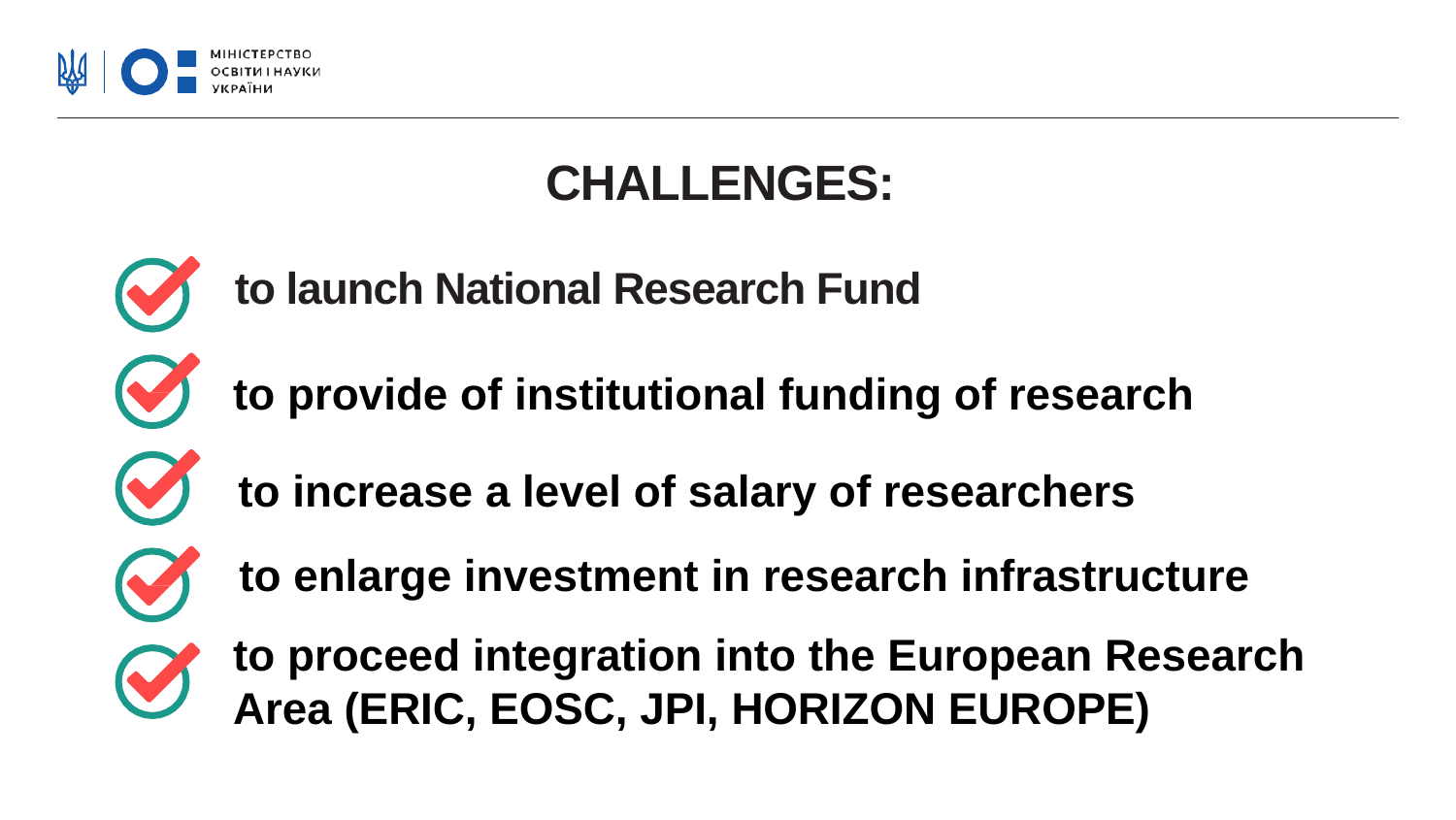

# CHALLENGES:

to launch National Research Fund

to provide of institutional funding of research

to increase a level of salary of researchers
to enlarge investment in research infrastructure

to proceed integration into the European Research Area (ERIC, EOSC, JPI, HORIZON EUROPE)